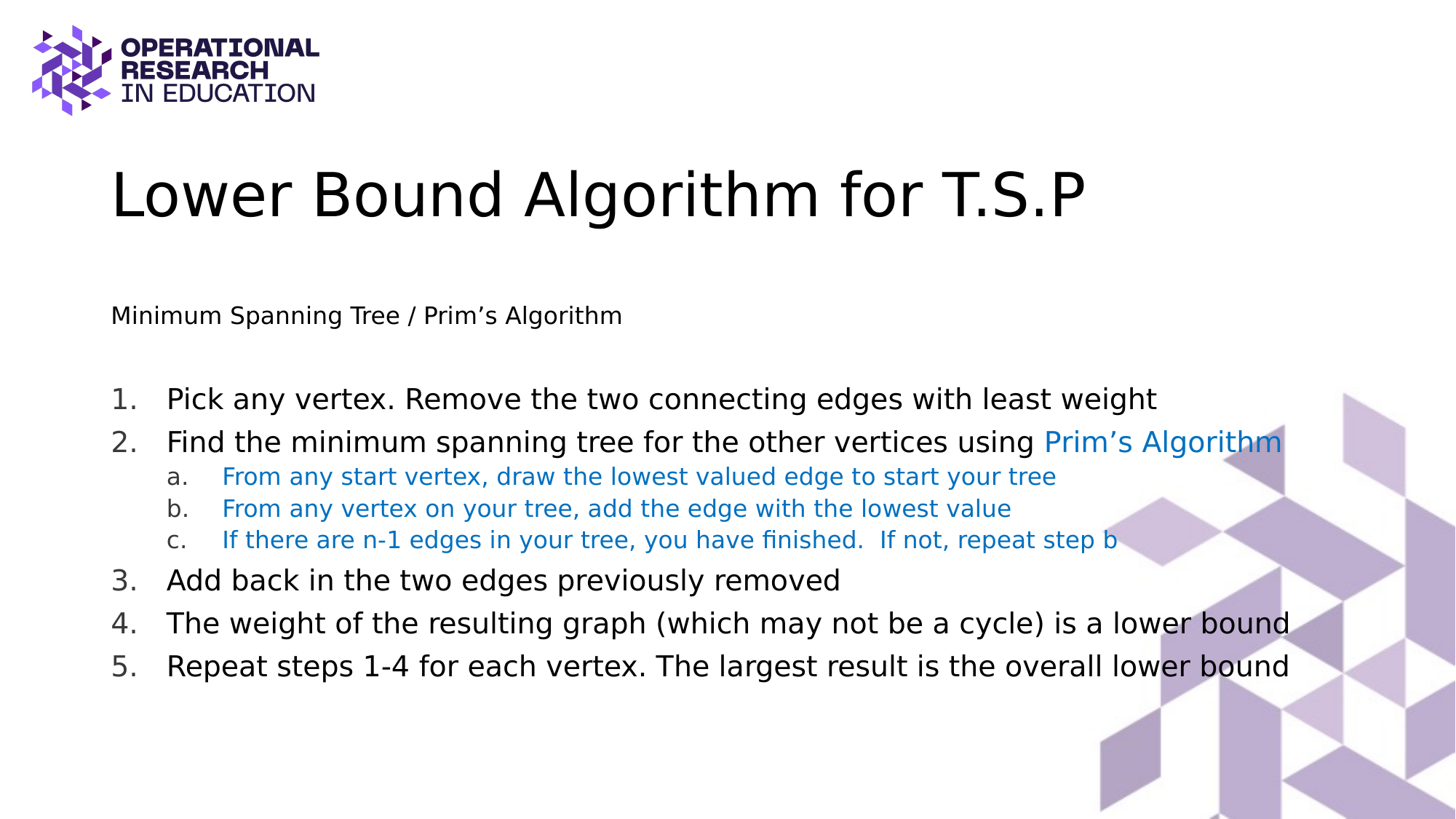

# Lower Bound Algorithm for T.S.P
Minimum Spanning Tree / Prim’s Algorithm

Pick any vertex. Remove the two connecting edges with least weight
Find the minimum spanning tree for the other vertices using Prim’s Algorithm
From any start vertex, draw the lowest valued edge to start your tree
From any vertex on your tree, add the edge with the lowest value
If there are n-1 edges in your tree, you have finished.  If not, repeat step b
Add back in the two edges previously removed
The weight of the resulting graph (which may not be a cycle) is a lower bound
Repeat steps 1-4 for each vertex. The largest result is the overall lower bound